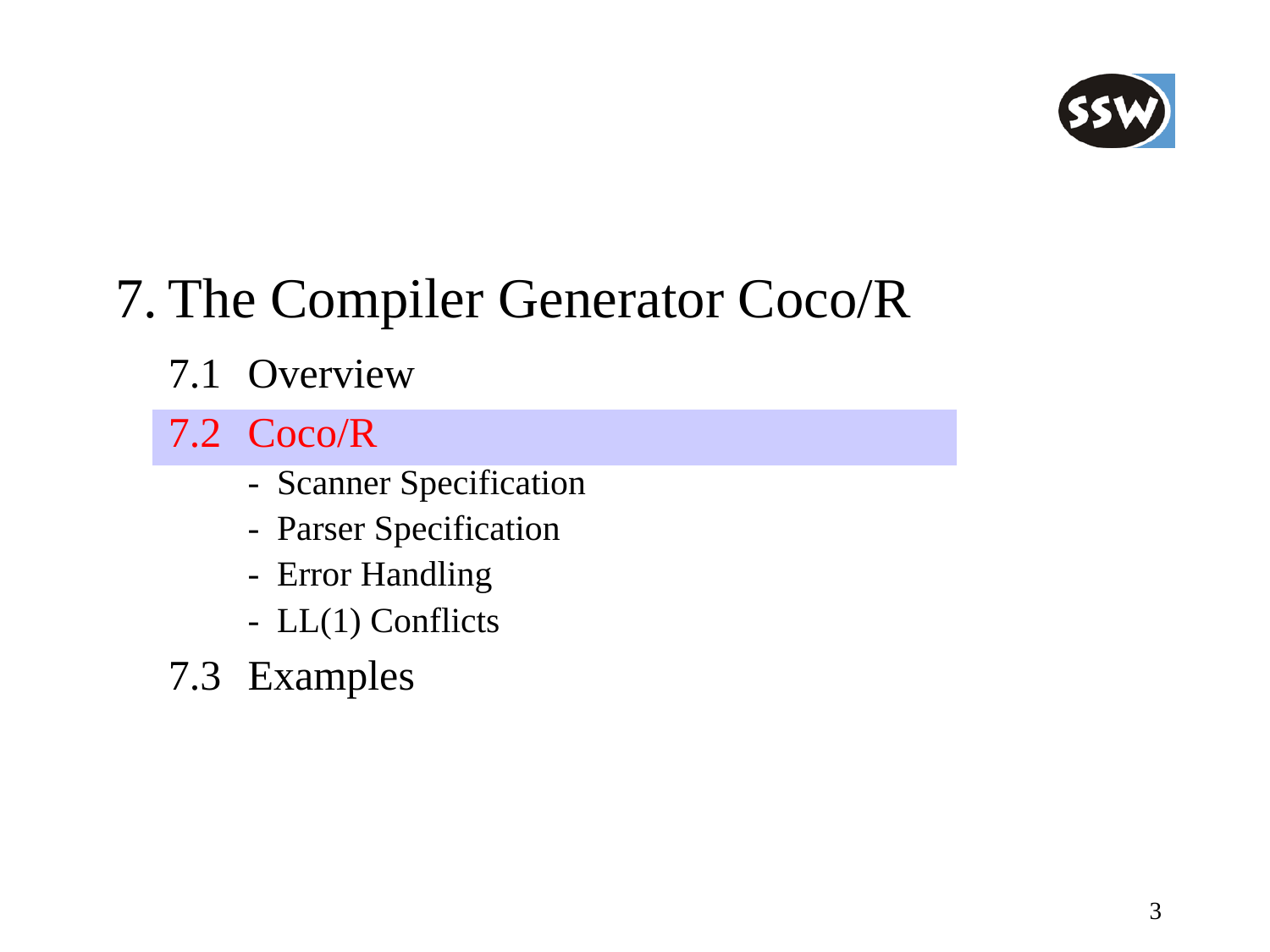

7.	The Compiler Generator Coco/R
	7.1	Overview
	7.2	Coco/R
		-	Scanner Specification
		-	Parser Specification
		-	Error Handling
		-	LL(1) Conflicts
	7.3	Examples

3